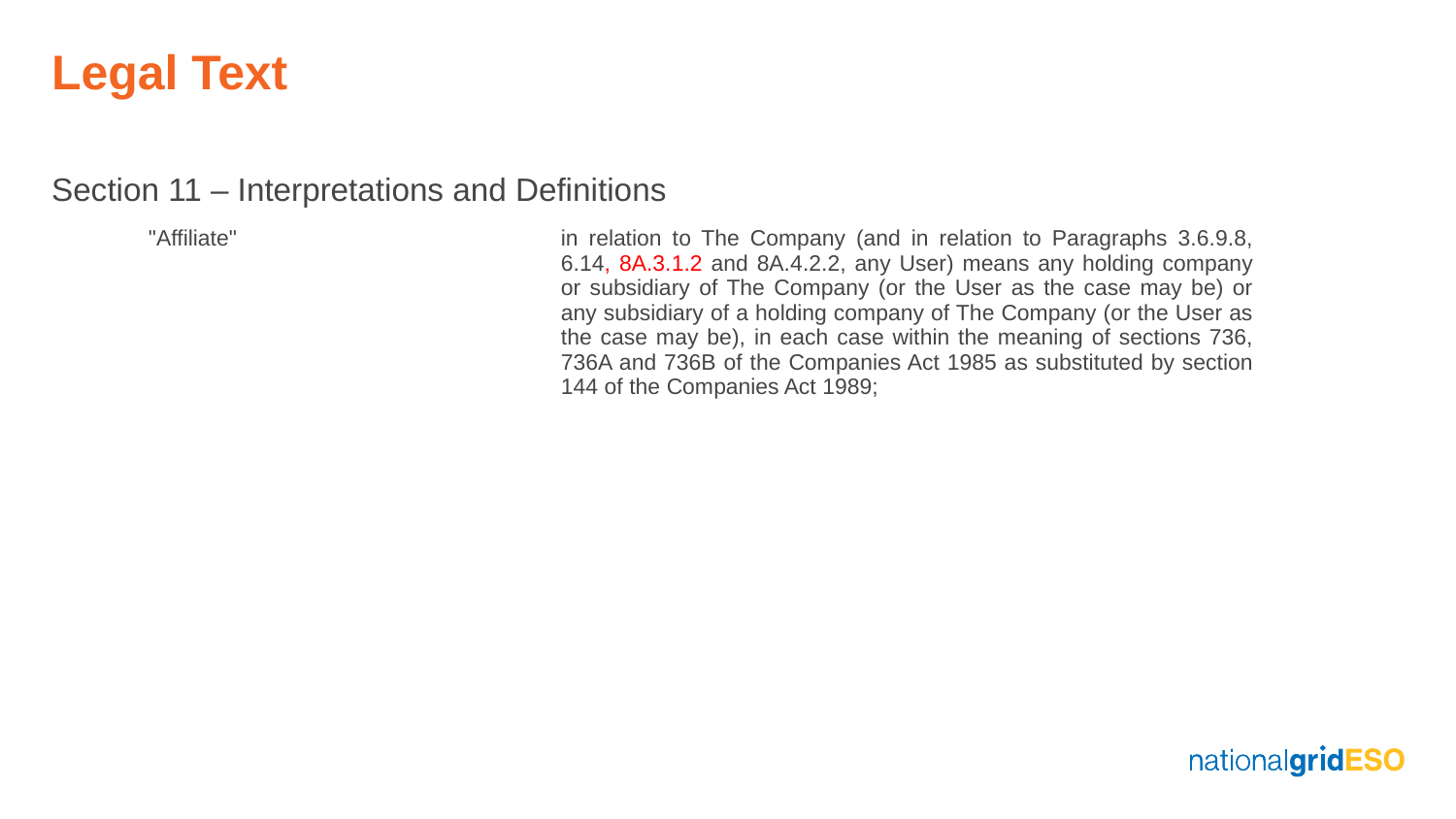

# Legal Text
Section 11 – Interpretations and Definitions

| "Affiliate" | in relation to The Company (and in relation to Paragraphs 3.6.9.8, 6.14, 8A.3.1.2 and 8A.4.2.2, any User) means any holding company or subsidiary of The Company (or the User as the case may be) or any subsidiary of a holding company of The Company (or the User as the case may be), in each case within the meaning of sections 736, 736A and 736B of the Companies Act 1985 as substituted by section 144 of the Companies Act 1989; |
| --- | --- |